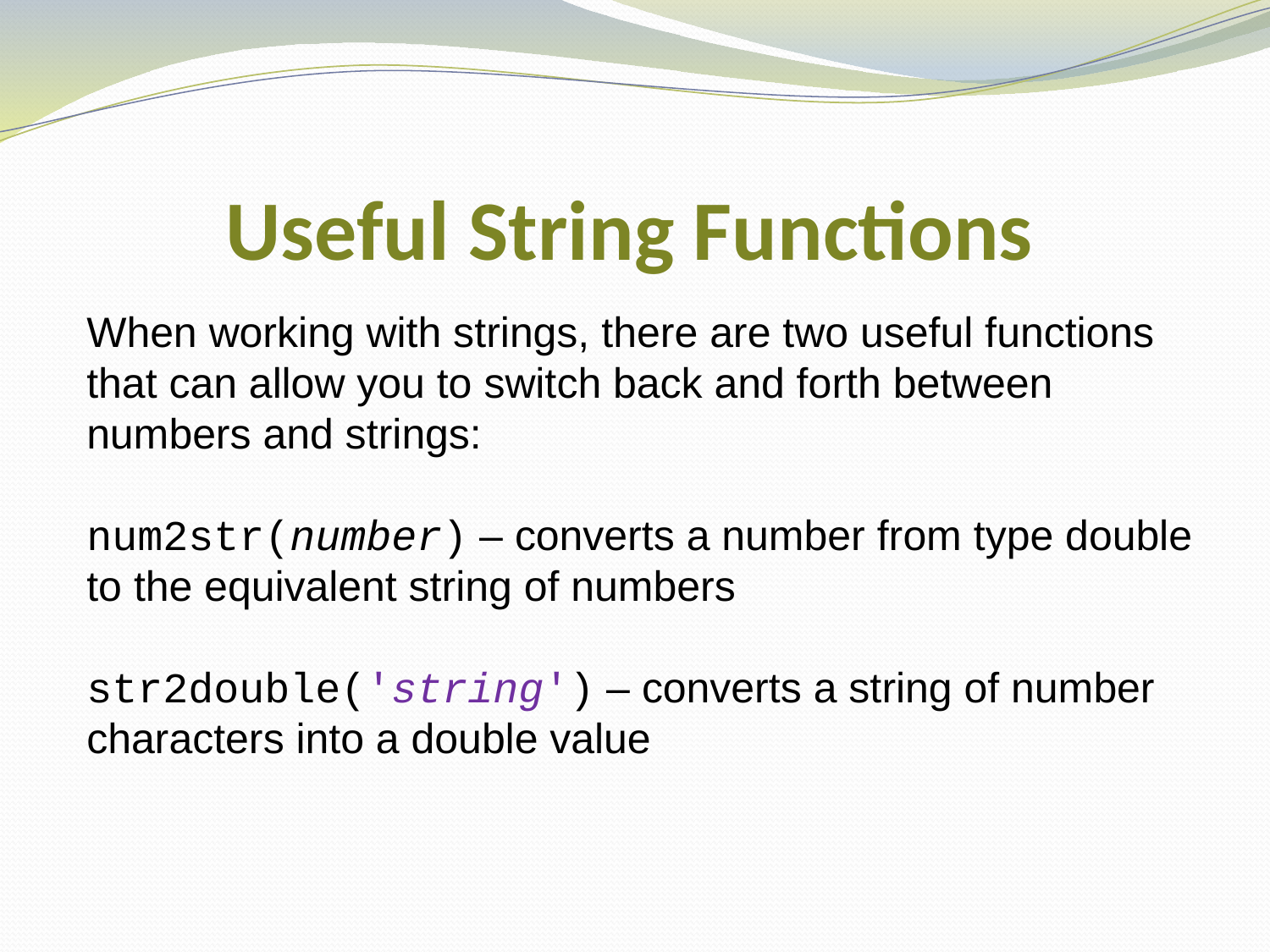

Useful String Functions
When working with strings, there are two useful functions that can allow you to switch back and forth between numbers and strings:

num2str(number) – converts a number from type double to the equivalent string of numbers

str2double('string') – converts a string of number characters into a double value